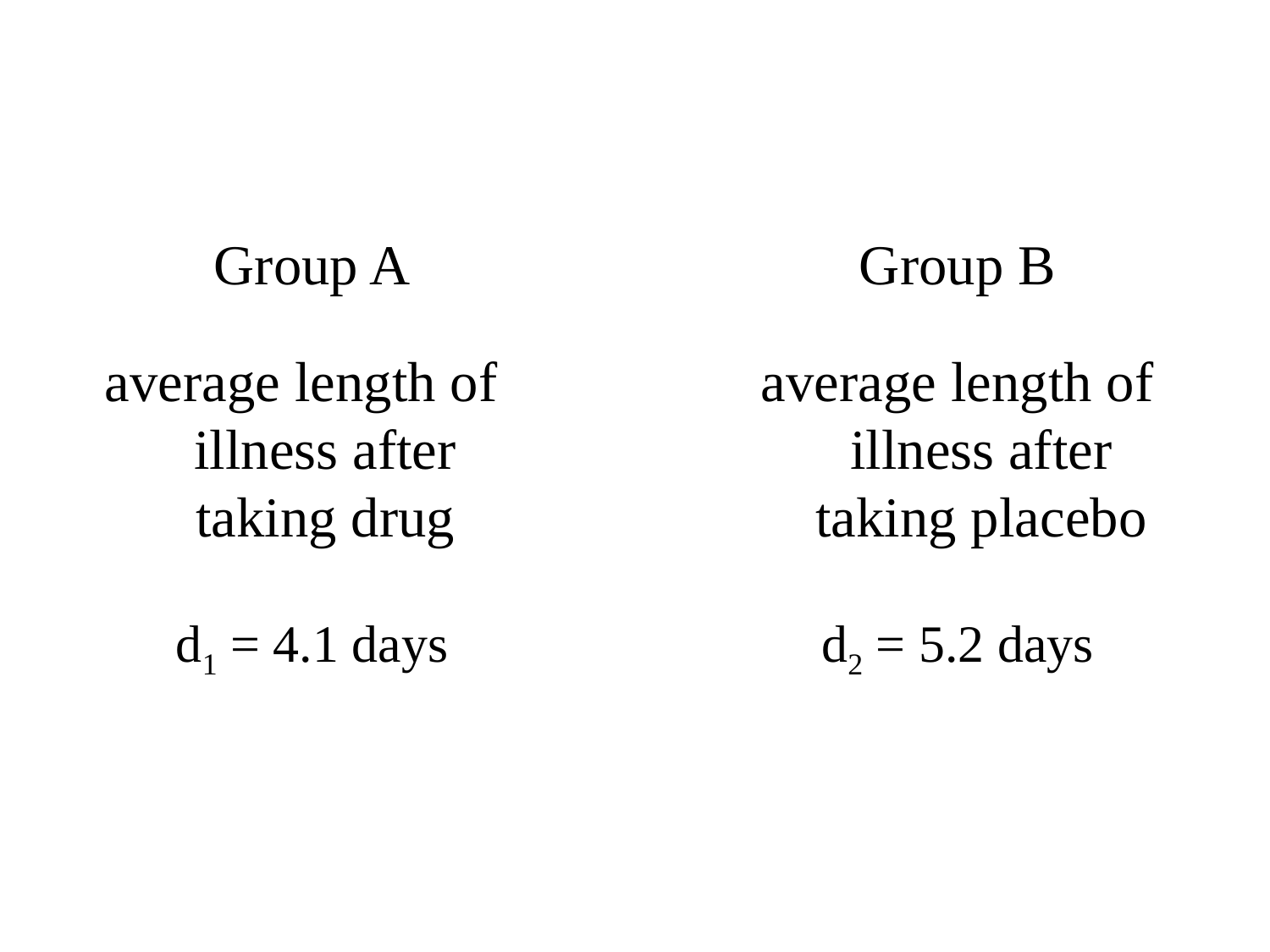

Group A
Group B
average length of illness after taking drug
average length of illness after taking placebo
d1 = 4.1 days
d2 = 5.2 days